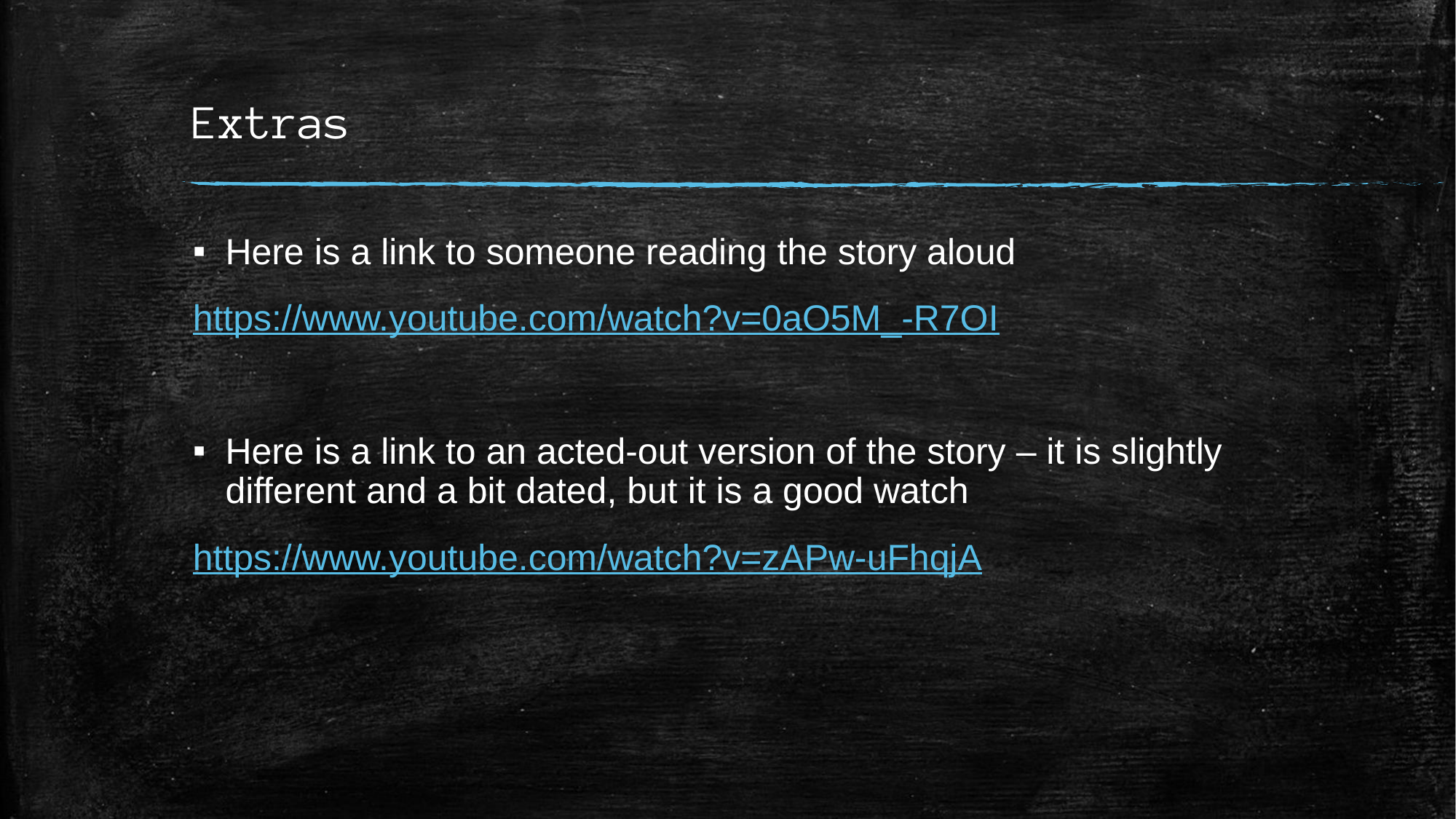

# Extras
Here is a link to someone reading the story aloud
https://www.youtube.com/watch?v=0aO5M_-R7OI

Here is a link to an acted-out version of the story – it is slightly different and a bit dated, but it is a good watch
https://www.youtube.com/watch?v=zAPw-uFhqjA